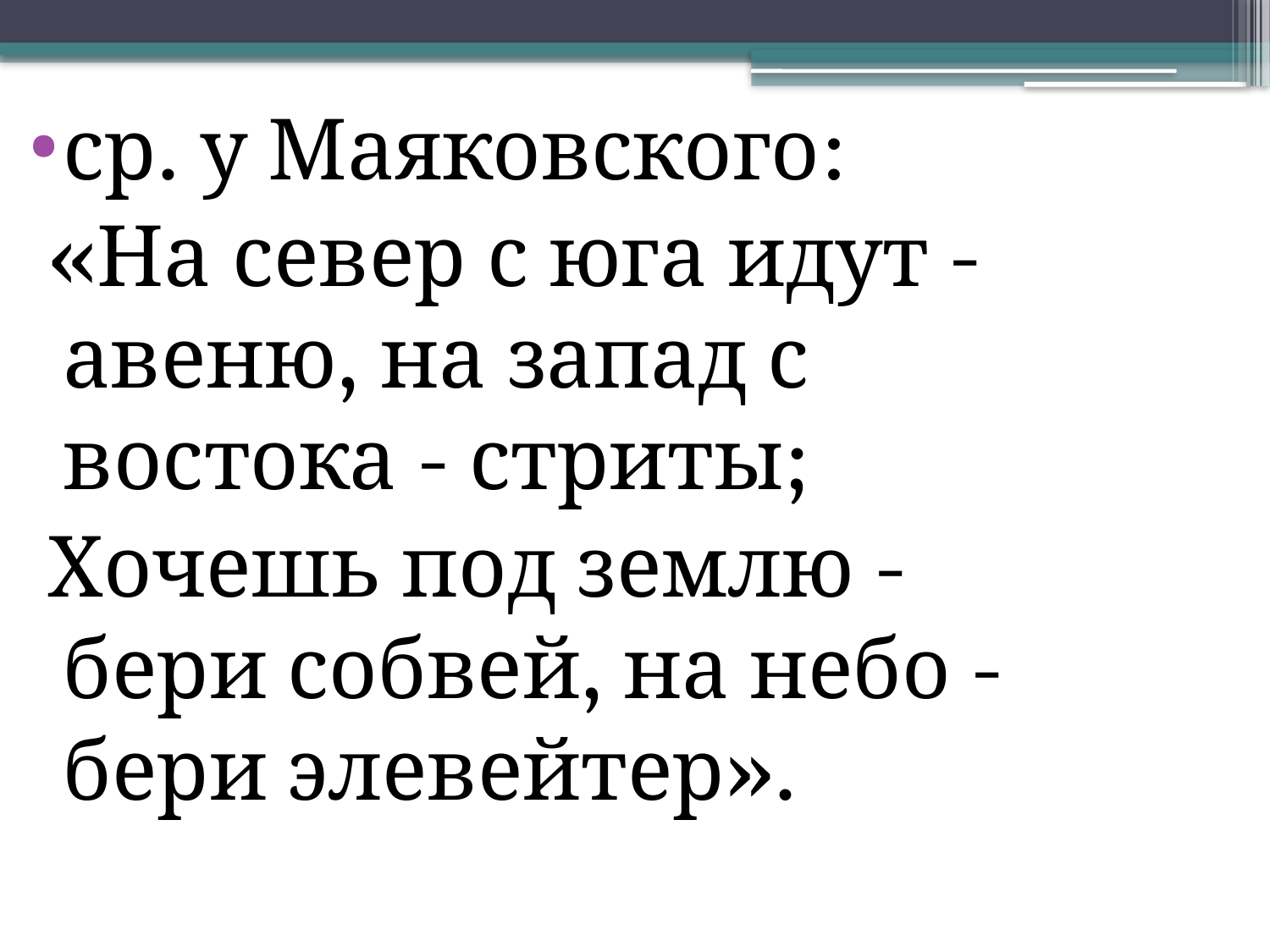

ср. у Маяковского:
 «На север с юга идут - авеню, на запад с востока - стриты;
 Хочешь под землю - бери собвей, на небо - бери элевейтер».